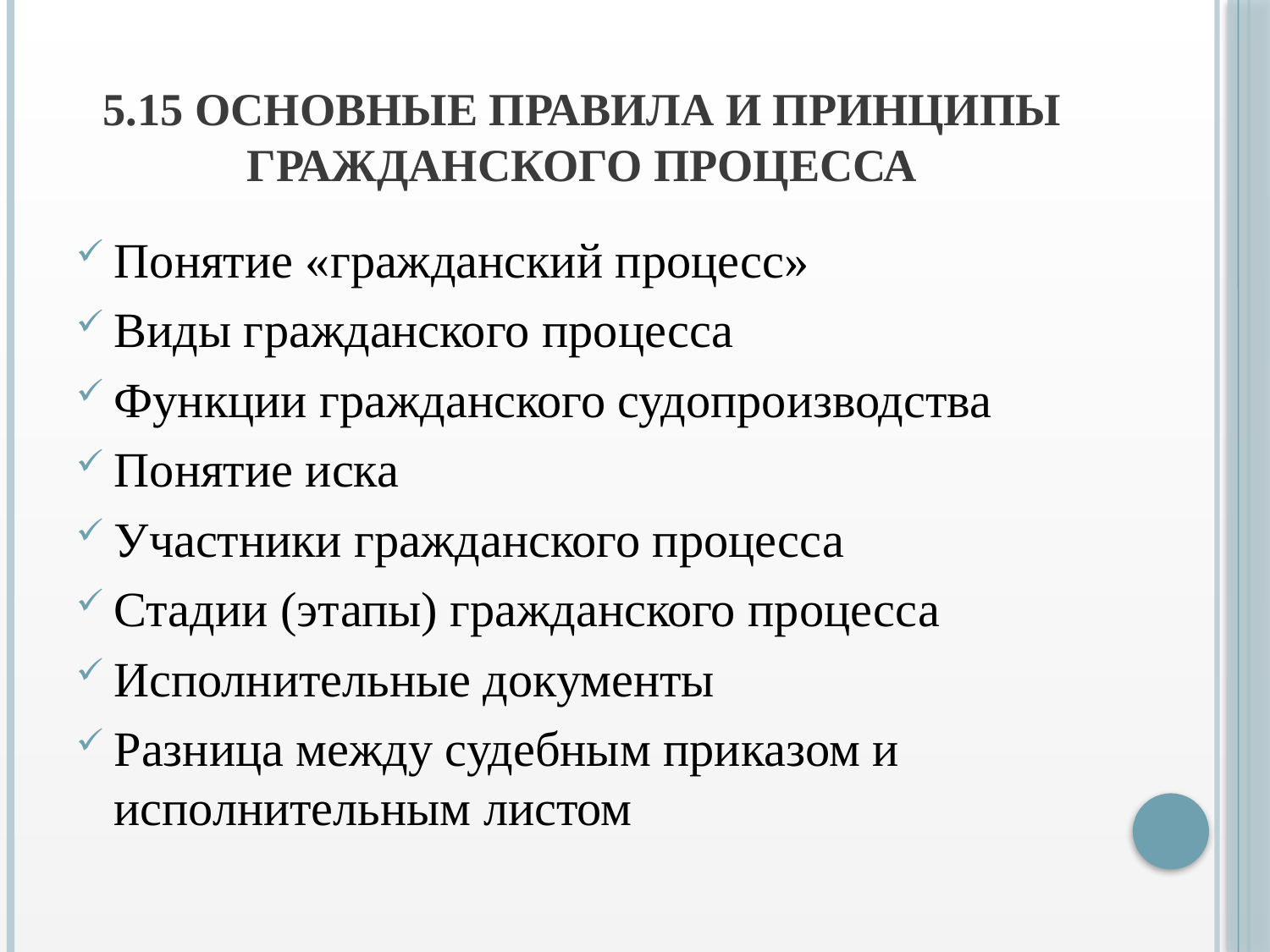

# 5.15 Основные правила и принципы гражданского процесса
Понятие «гражданский процесс»
Виды гражданского процесса
Функции гражданского судопроизводства
Понятие иска
Участники гражданского процесса
Стадии (этапы) гражданского процесса
Исполнительные документы
Разница между судебным приказом и исполнительным листом